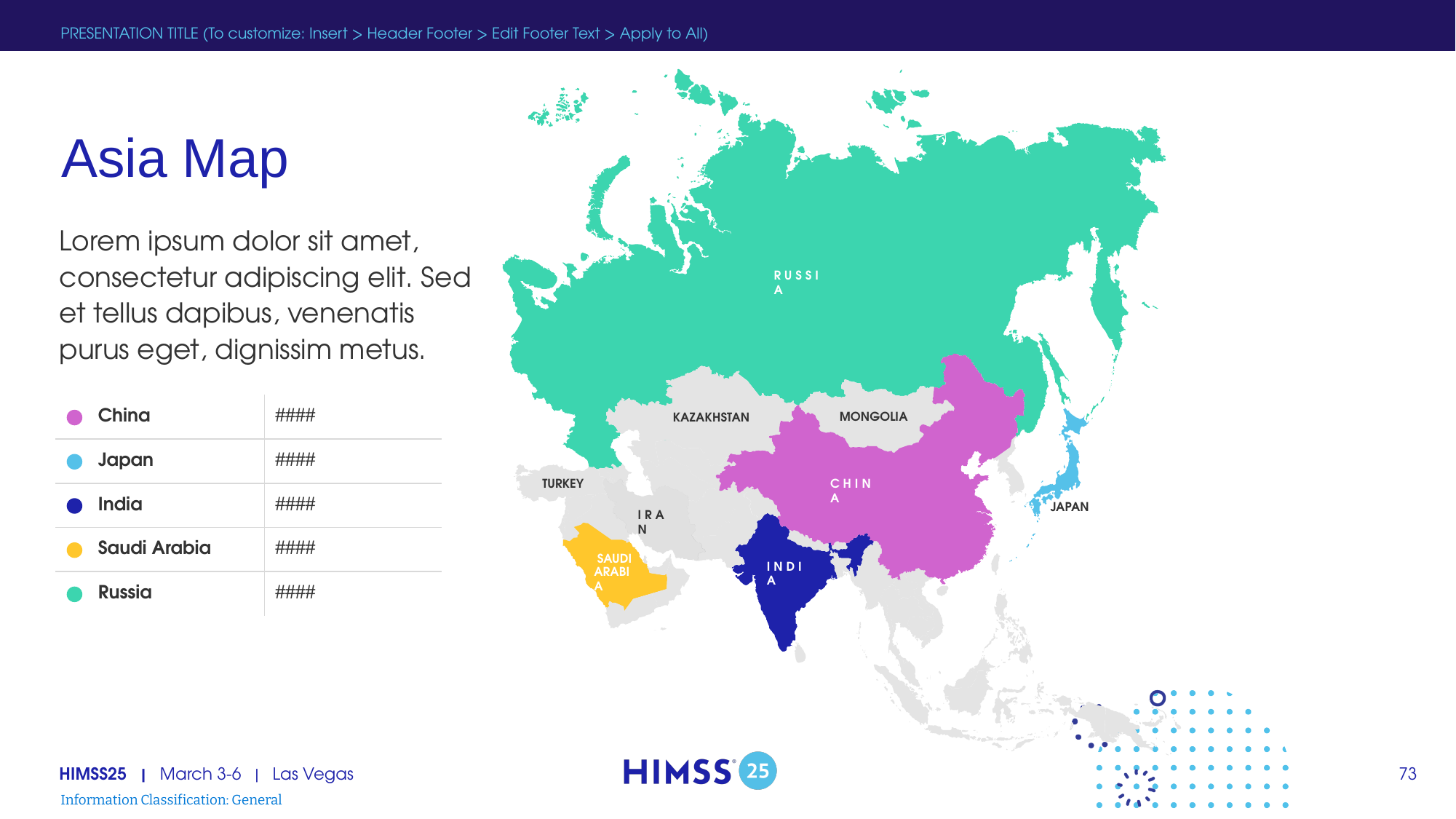

PRESENTATION TITLE (To customize: Insert > Header Footer > Edit Footer Text > Apply to All)

# Asia Map
Lorem ipsum dolor sit amet, consectetur adipiscing elit. Sed et tellus dapibus, venenatis purus eget, dignissim metus.
R U S S I A

| China | #### |
| --- | --- |
| Japan | #### |
| India | #### |
| Saudi Arabia | #### |
| Russia | #### |

MONGOLIA

KAZAKHSTAN

TURKEY
C H I N A

JAPAN
I R A N

SAUDI

I N D I A
ARABIA

73